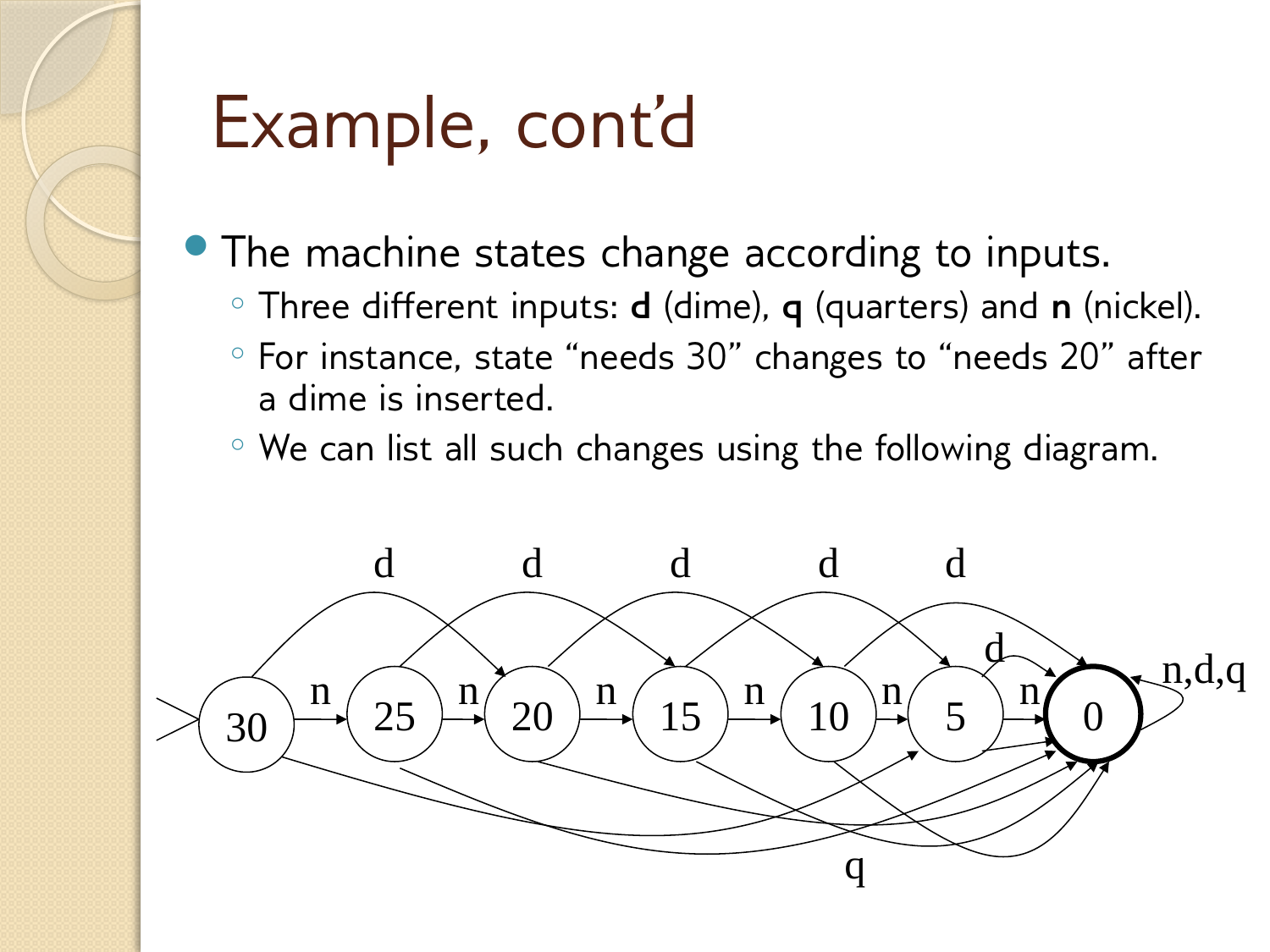

# Example, cont’d
The machine states change according to inputs.
Three different inputs: d (dime), q (quarters) and n (nickel).
For instance, state “needs 30” changes to “needs 20” after a dime is inserted.
We can list all such changes using the following diagram.
d
d
d
d
d

d
n,d,q

n
25
n
20
n
15
n
10
n
5
n
0
30

q